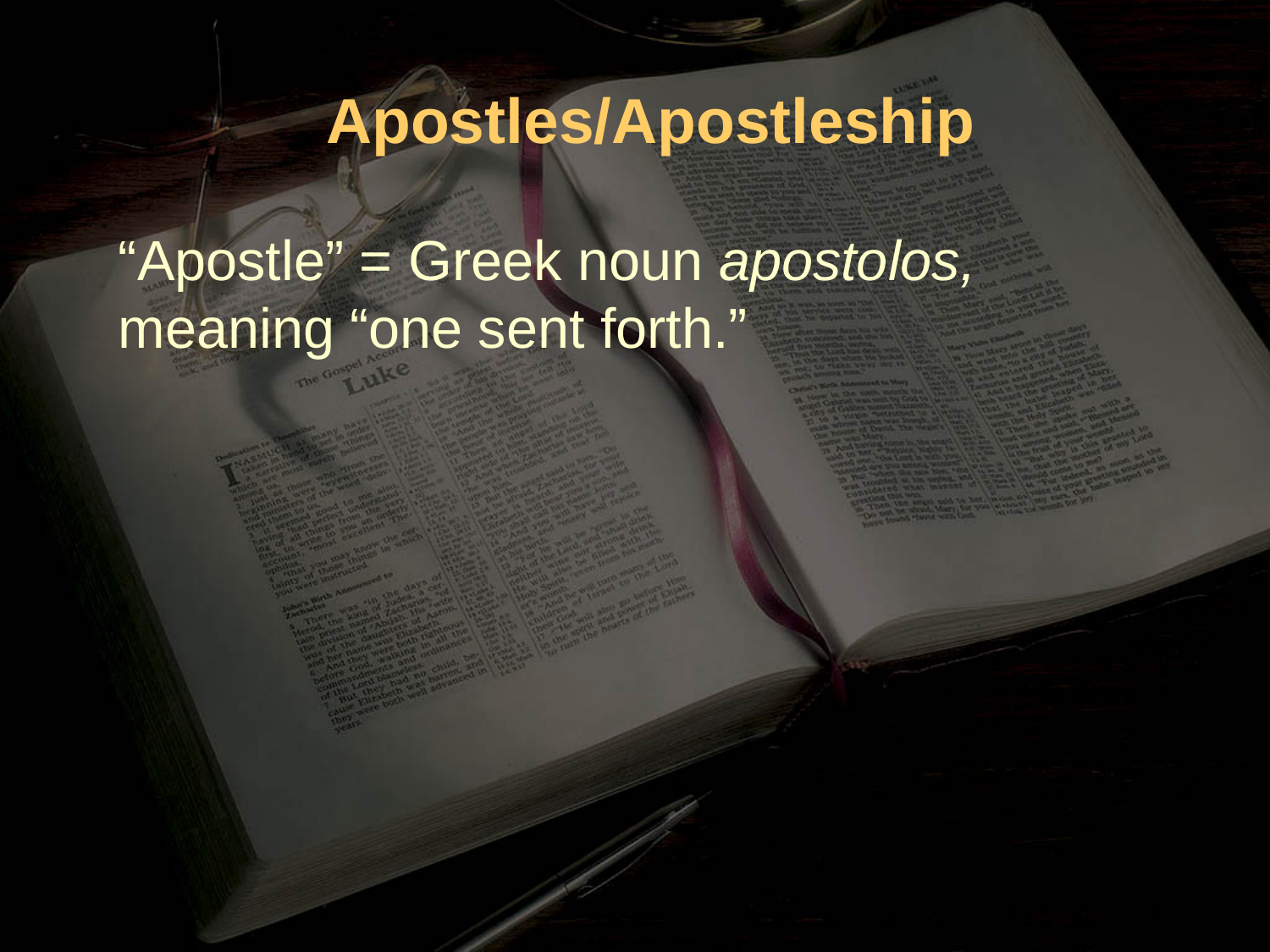

Apostles/Apostleship

“Apostle” = Greek noun apostolos, meaning “one sent forth.”